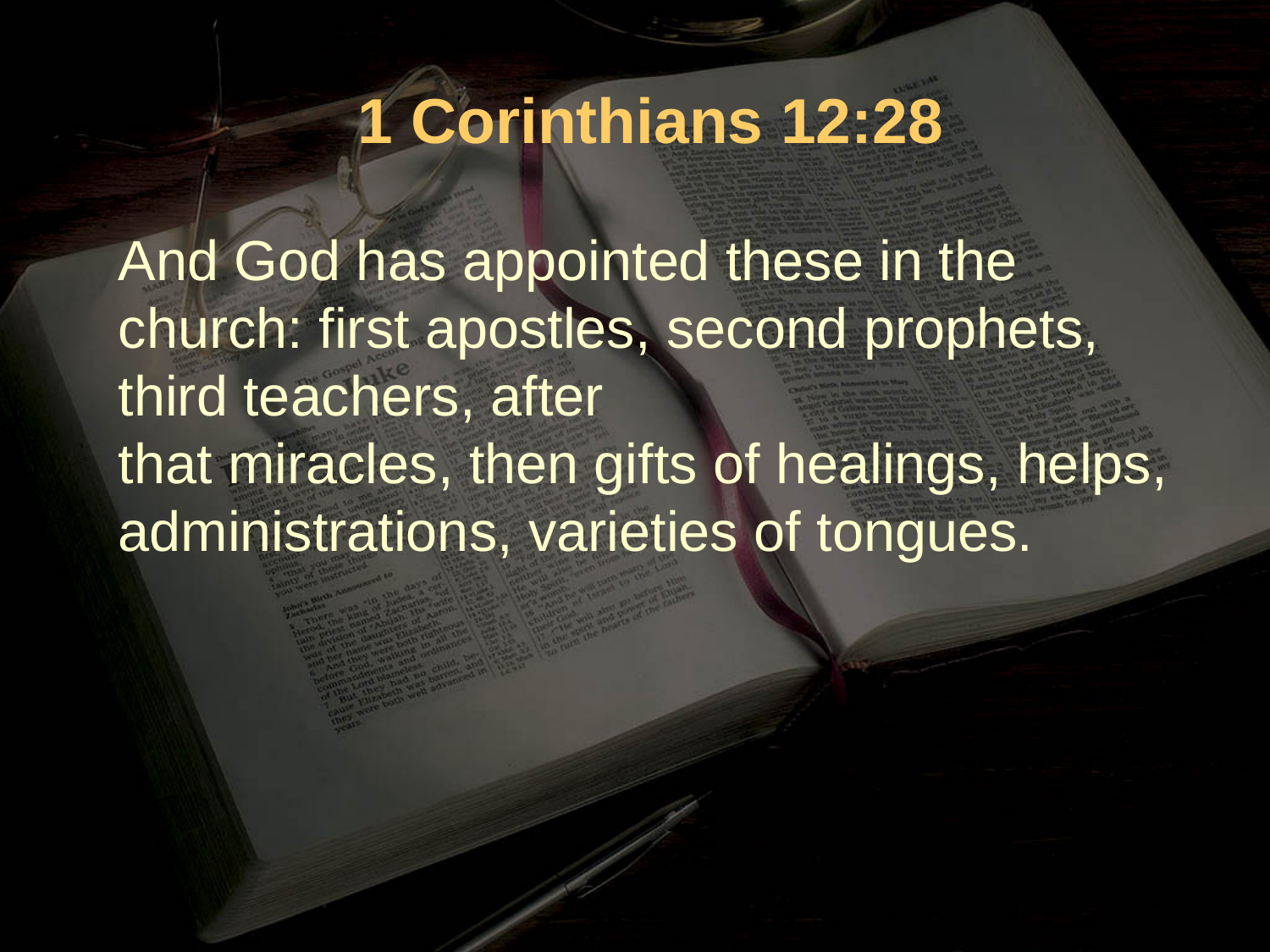

1 Corinthians 12:28

And God has appointed these in the church: first apostles, second prophets, third teachers, after
that miracles, then gifts of healings, helps, administrations, varieties of tongues.